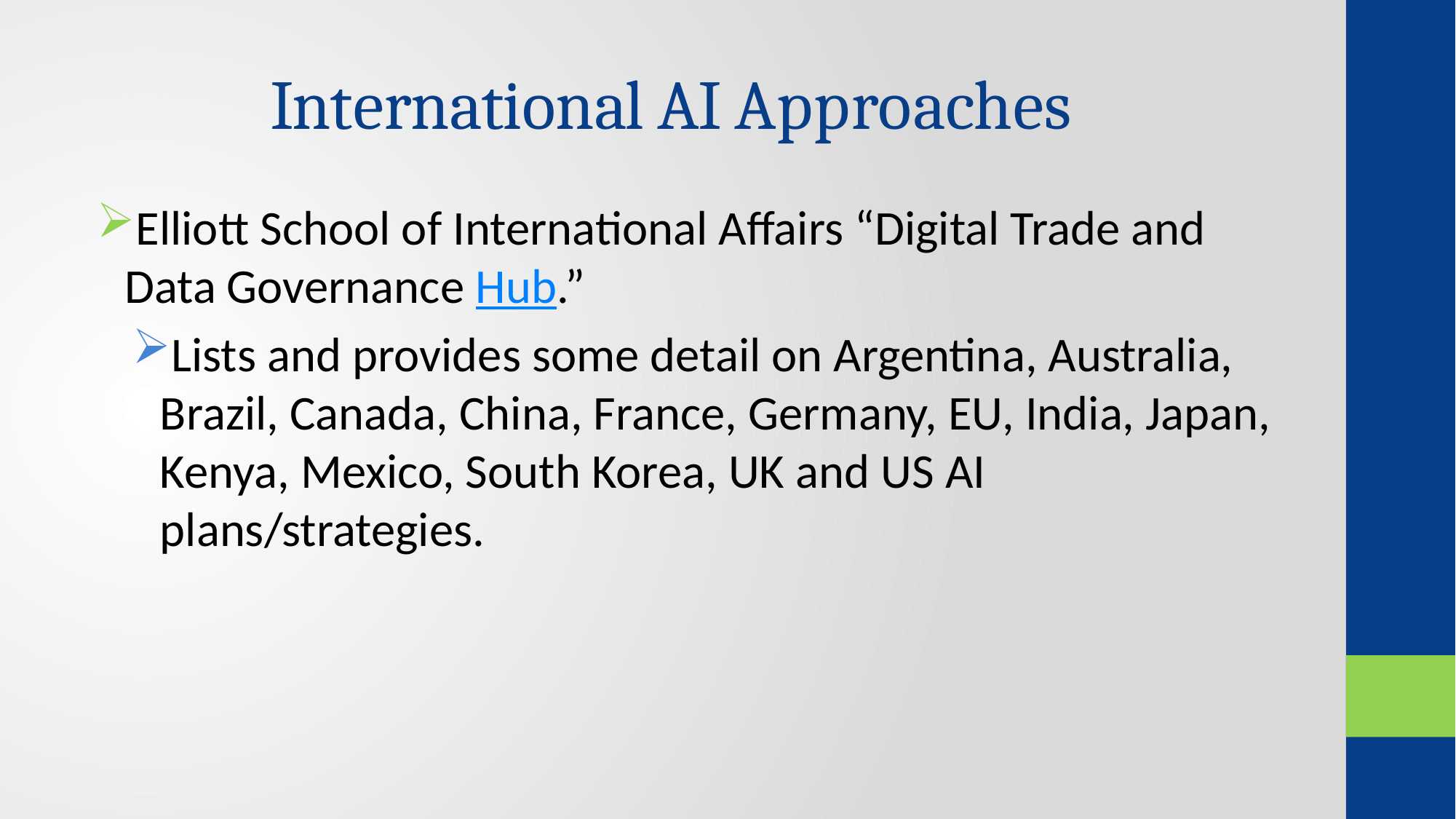

# International AI Approaches
Elliott School of International Affairs “Digital Trade and Data Governance Hub.”
Lists and provides some detail on Argentina, Australia, Brazil, Canada, China, France, Germany, EU, India, Japan, Kenya, Mexico, South Korea, UK and US AI plans/strategies.